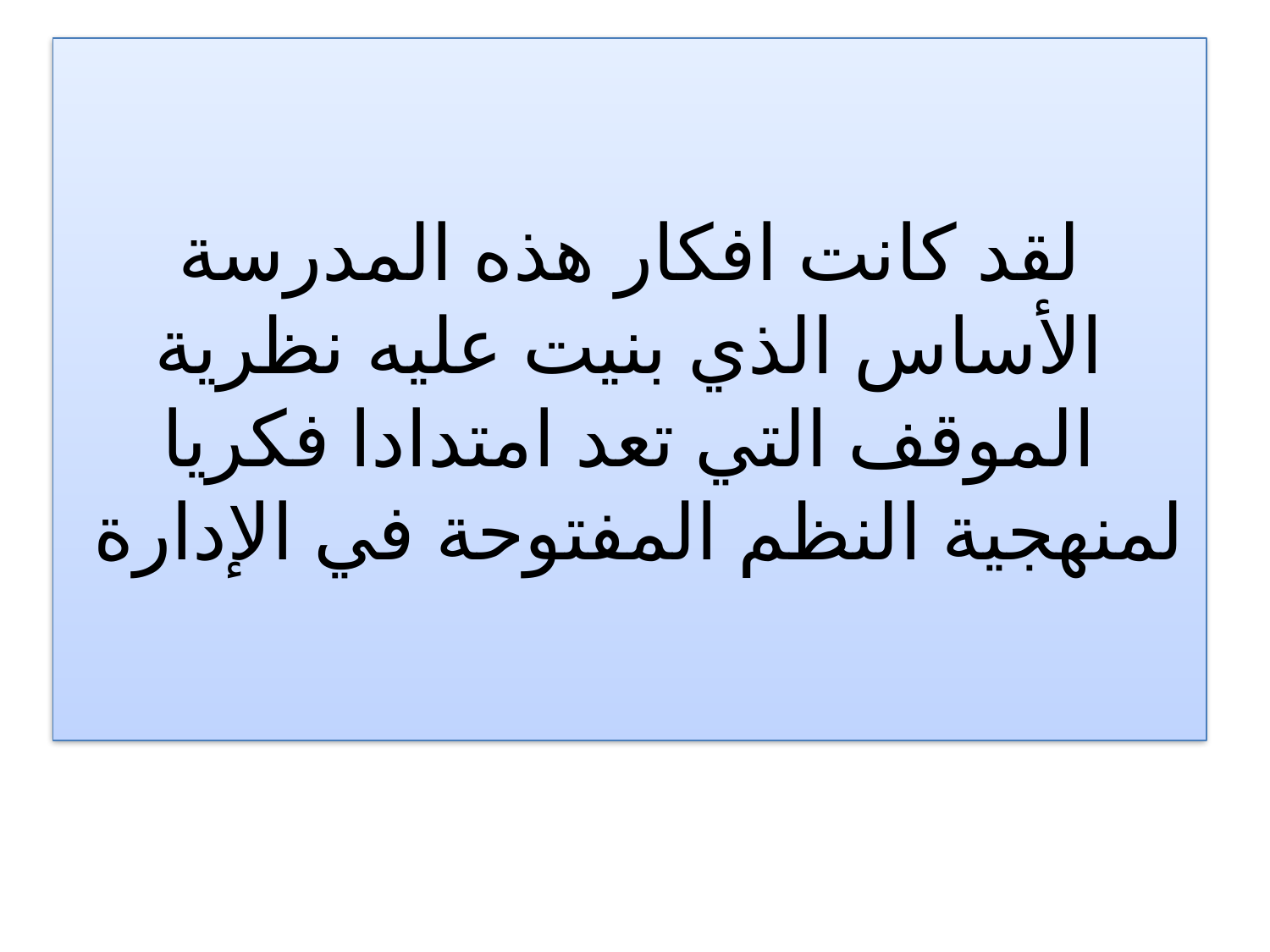

# لقد كانت افكار هذه المدرسة الأساس الذي بنيت عليه نظرية الموقف التي تعد امتدادا فكريا لمنهجية النظم المفتوحة في الإدارة